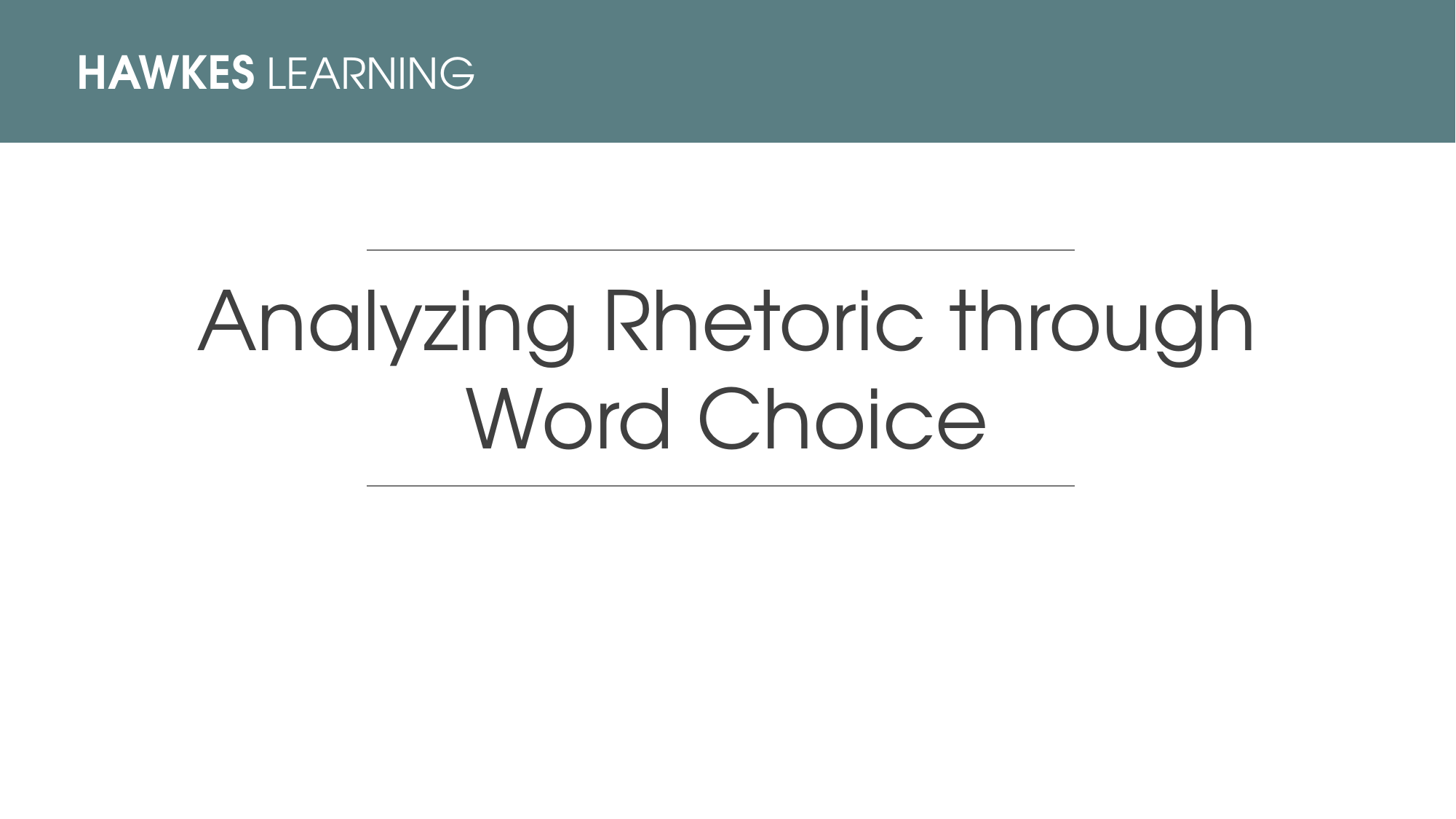

HAWKES LEARNING
Analyzing Rhetoric through Word Choice